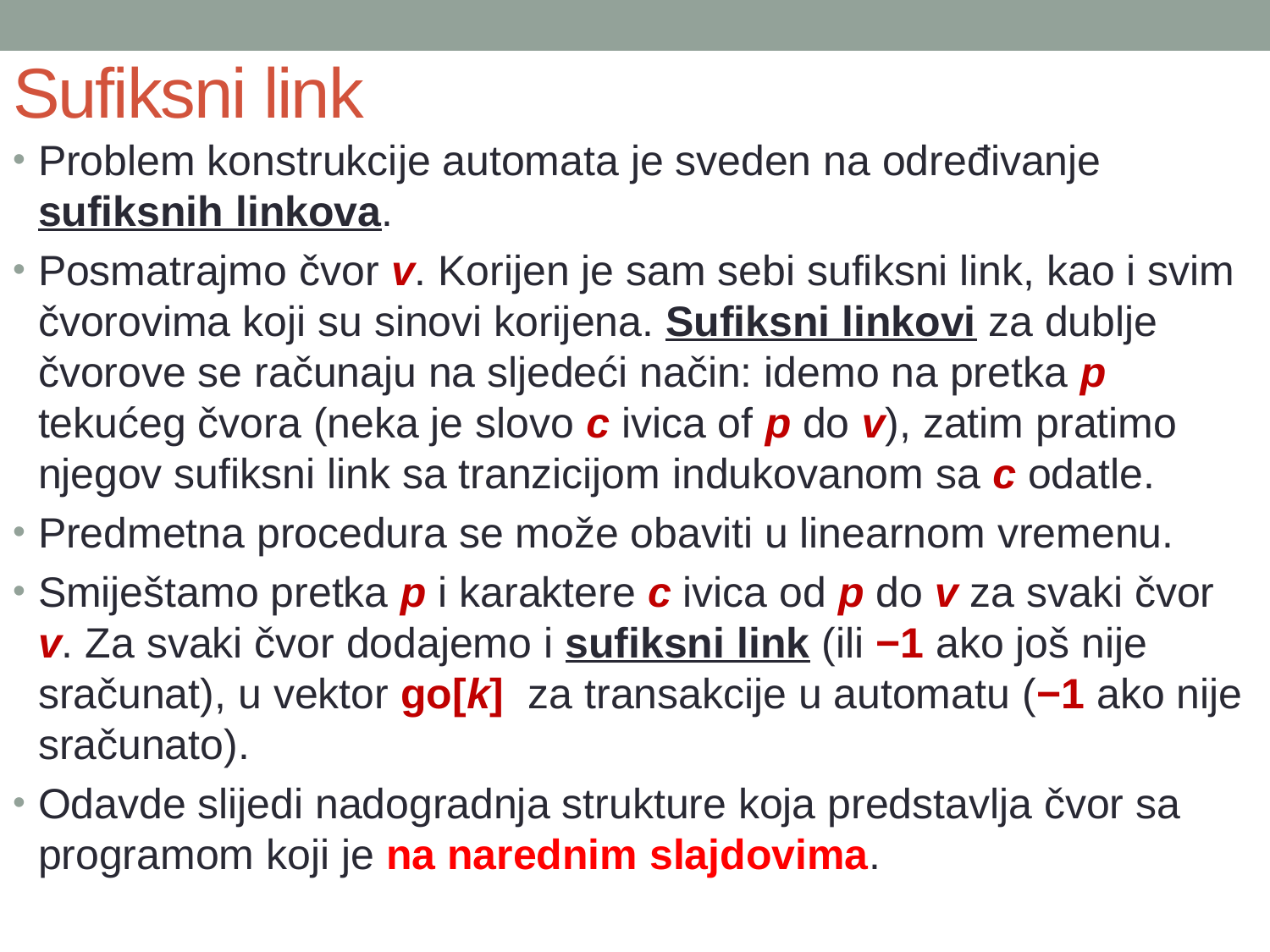

# Sufiksni link
Problem konstrukcije automata je sveden na određivanje sufiksnih linkova.
Posmatrajmo čvor v. Korijen je sam sebi sufiksni link, kao i svim čvorovima koji su sinovi korijena. Sufiksni linkovi za dublje čvorove se računaju na sljedeći način: idemo na pretka p tekućeg čvora (neka je slovo c ivica of p do v), zatim pratimo njegov sufiksni link sa tranzicijom indukovanom sa c odatle.
Predmetna procedura se može obaviti u linearnom vremenu.
Smiještamo pretka p i karaktere c ivica od p do v za svaki čvor v. Za svaki čvor dodajemo i sufiksni link (ili −1 ako još nije sračunat), u vektor go[k]  za transakcije u automatu (−1 ako nije sračunato).
Odavde slijedi nadogradnja strukture koja predstavlja čvor sa programom koji je na narednim slajdovima.